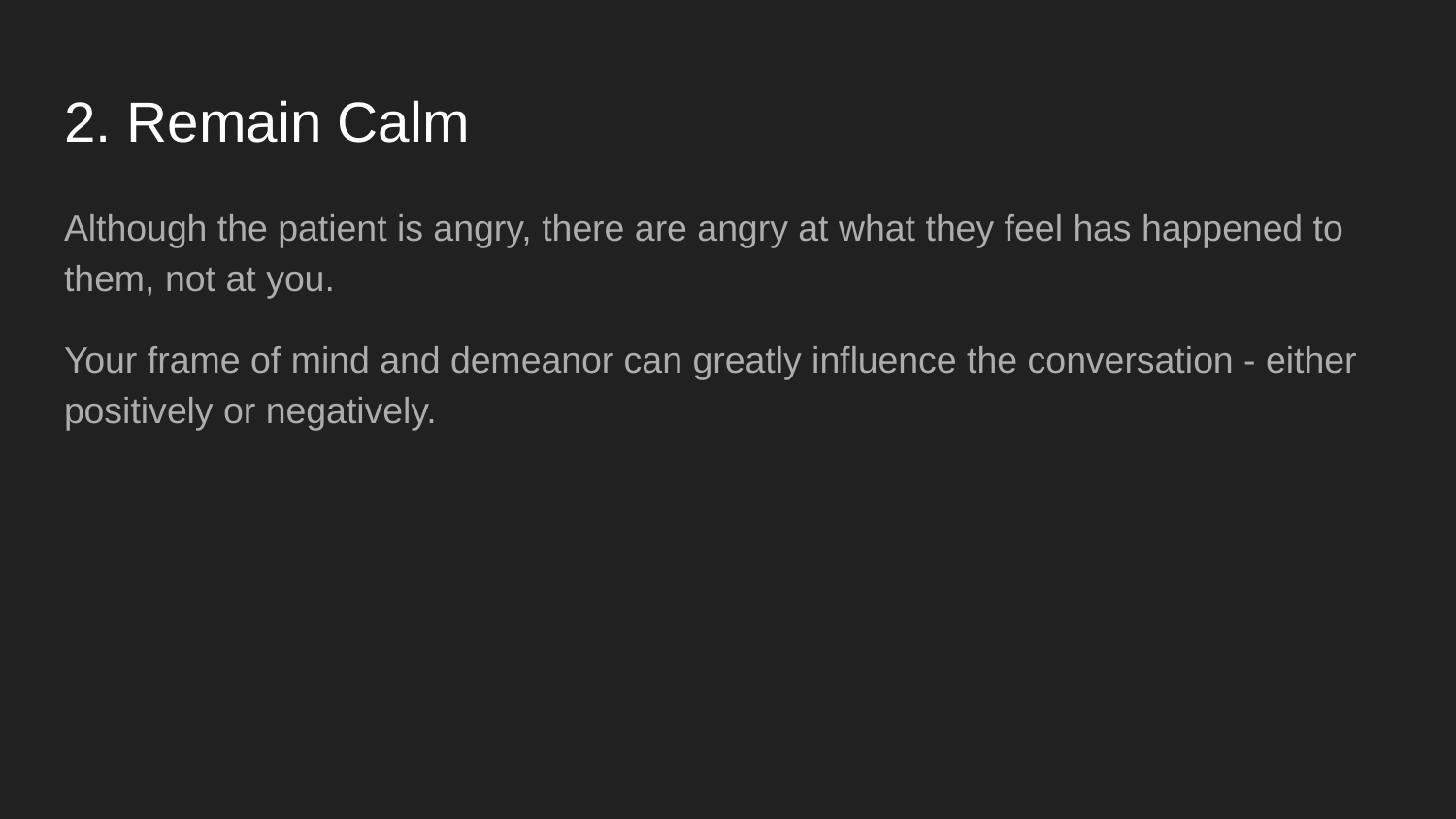

# 2. Remain Calm
Although the patient is angry, there are angry at what they feel has happened to them, not at you.
Your frame of mind and demeanor can greatly influence the conversation - either positively or negatively.